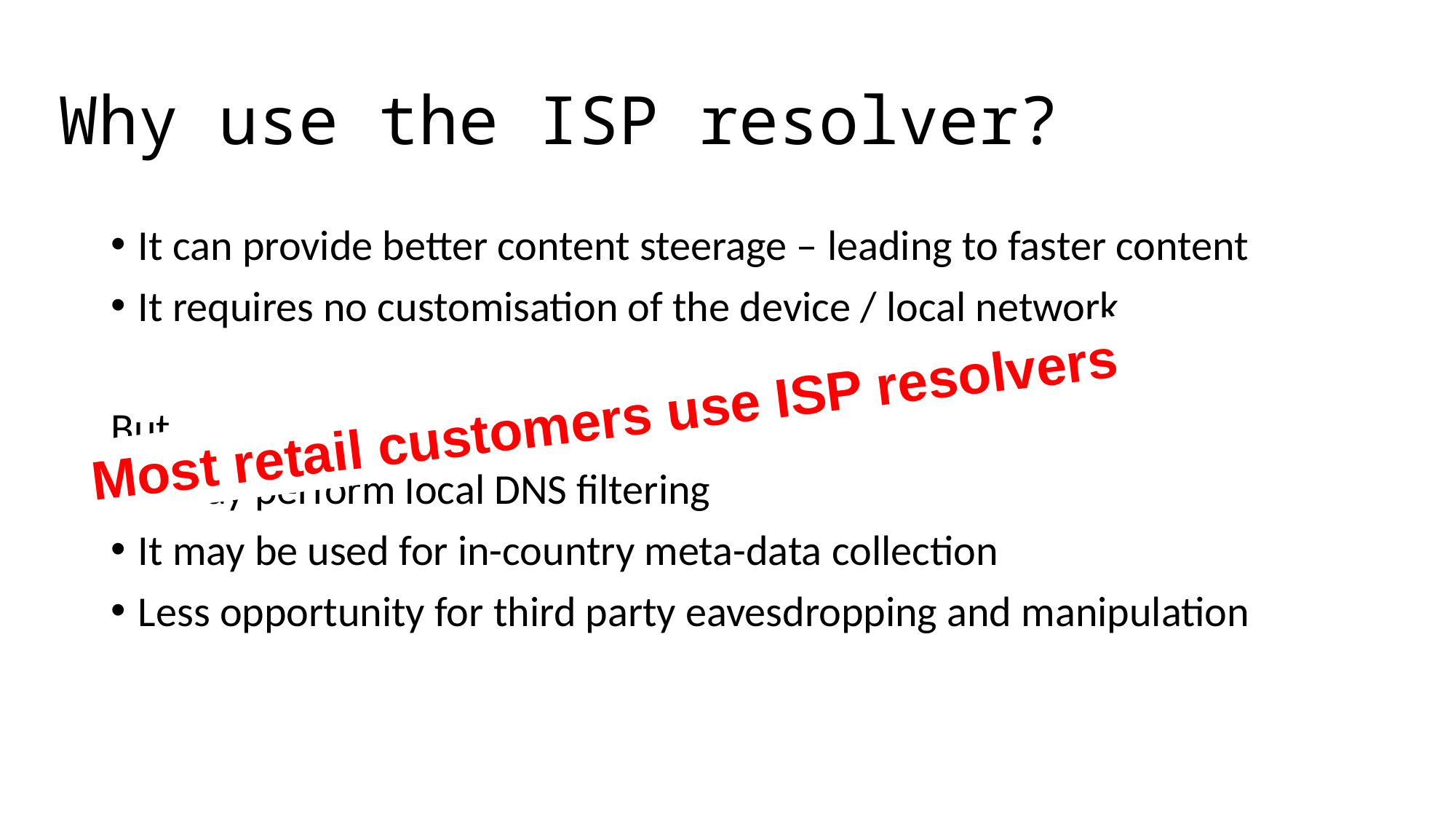

# Why use the ISP resolver?
It can provide better content steerage – leading to faster content
It requires no customisation of the device / local network

But
It may perform local DNS filtering
It may be used for in-country meta-data collection
Less opportunity for third party eavesdropping and manipulation
Most retail customers use ISP resolvers